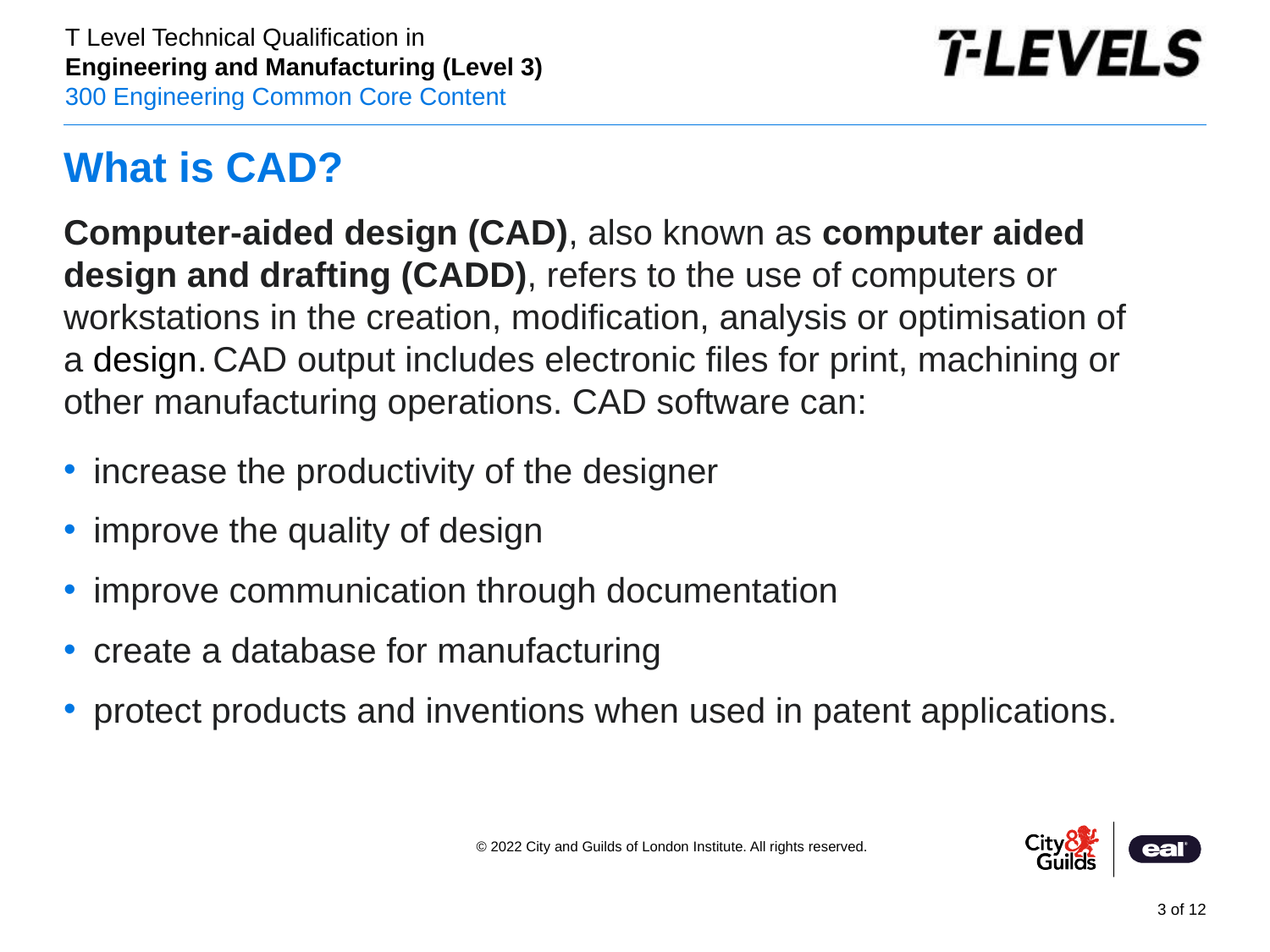

# What is CAD?
Computer-aided design (CAD), also known as computer aided design and drafting (CADD), refers to the use of computers or workstations in the creation, modification, analysis or optimisation of a design. CAD output includes electronic files for print, machining or other manufacturing operations. CAD software can:
increase the productivity of the designer
improve the quality of design
improve communication through documentation
create a database for manufacturing
protect products and inventions when used in patent applications.